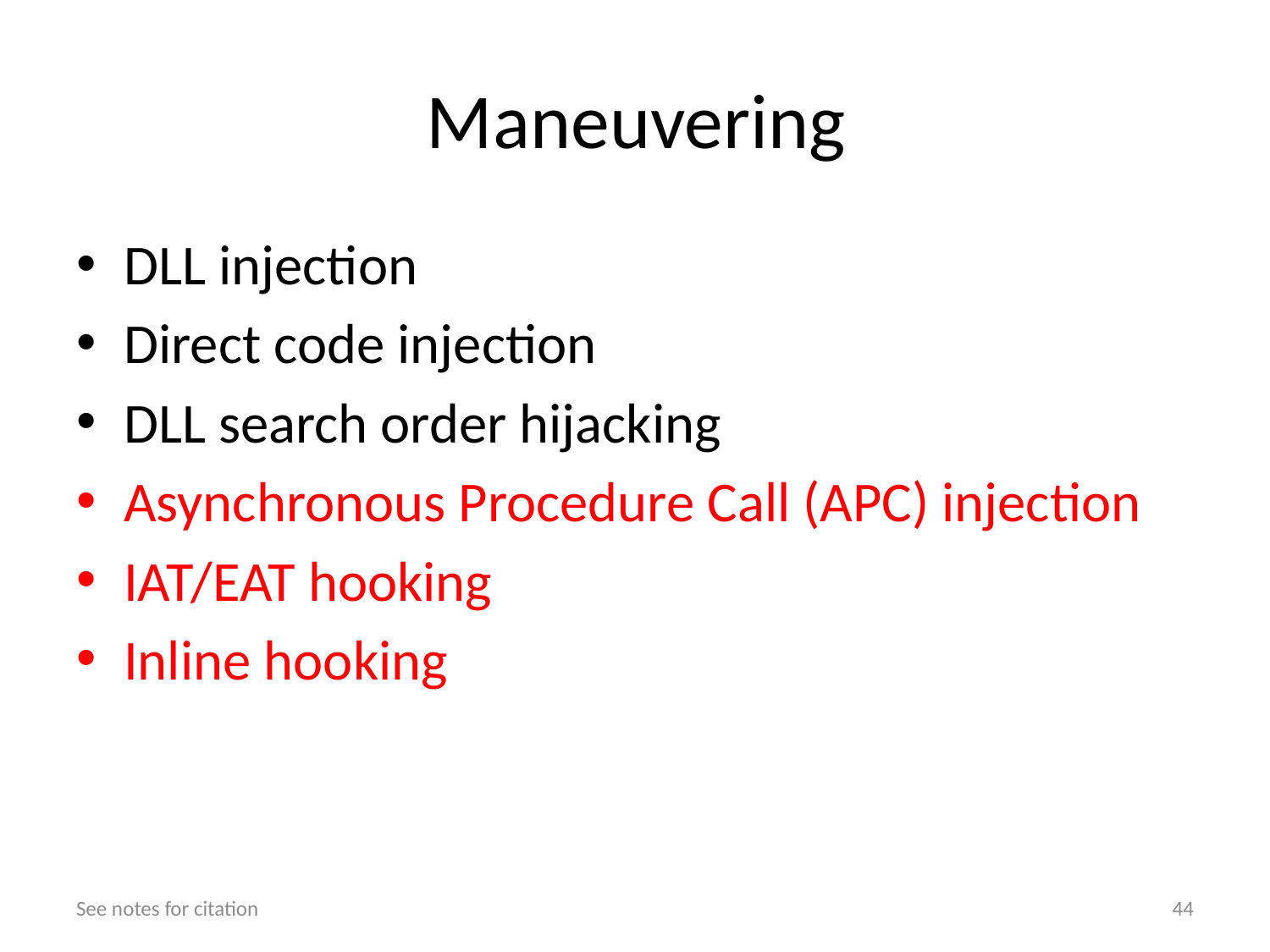

# Maneuvering
DLL injection
Direct code injection
DLL search order hijacking
Asynchronous Procedure Call (APC) injection
IAT/EAT hooking
Inline hooking
See notes for citation
44